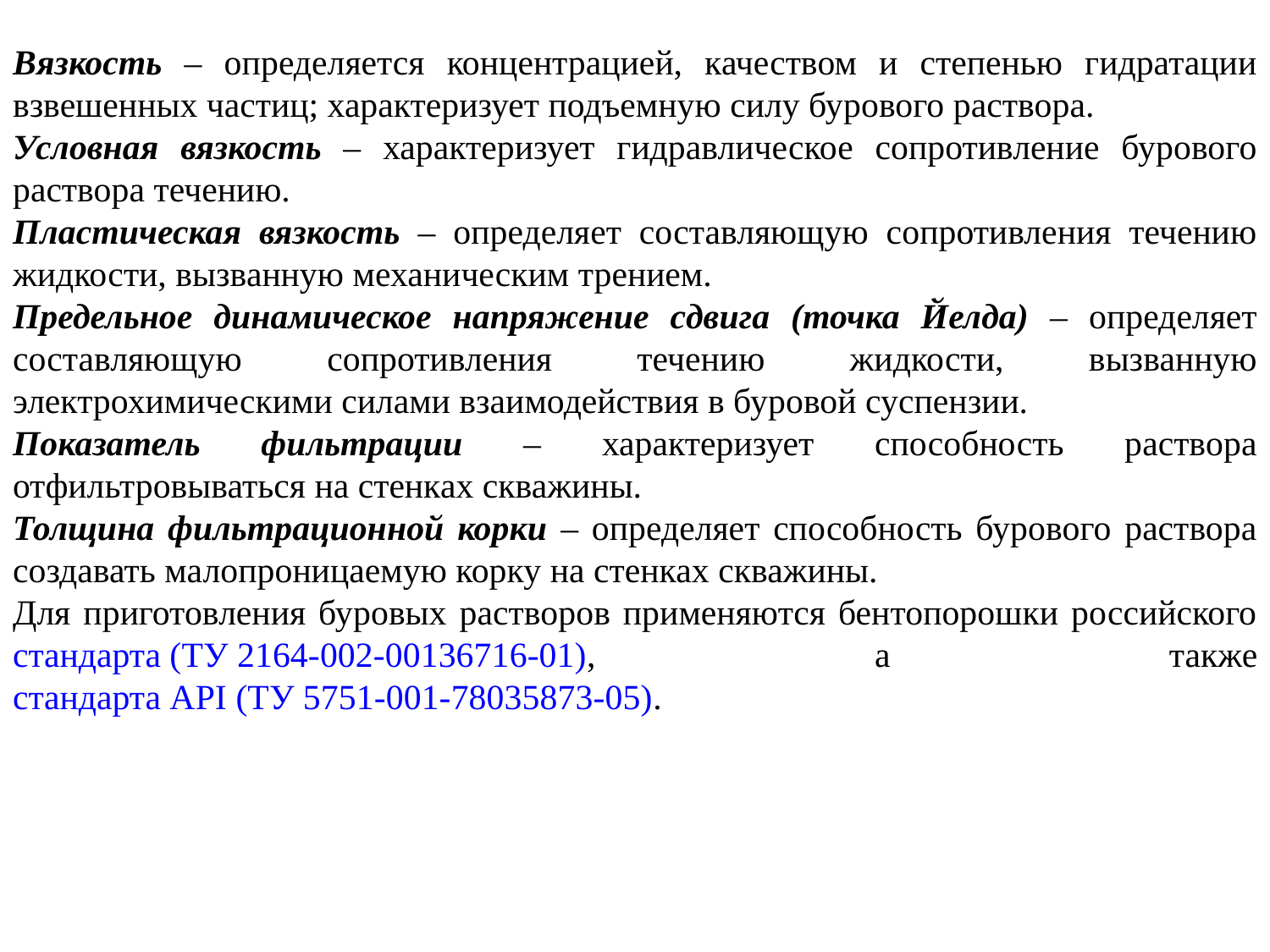

Вязкость – определяется концентрацией, качеством и степенью гидратации взвешенных частиц; характеризует подъемную силу бурового раствора.
Условная вязкость – характеризует гидравлическое сопротивление бурового раствора течению.
Пластическая вязкость – определяет составляющую сопротивления течению жидкости, вызванную механическим трением.
Предельное динамическое напряжение сдвига (точка Йелда) – определяет составляющую сопротивления течению жидкости, вызванную электрохимическими силами взаимодействия в буровой суспензии.
Показатель фильтрации – характеризует способность раствора отфильтровываться на стенках скважины.
Толщина фильтрационной корки – определяет способность бурового раствора создавать малопроницаемую корку на стенках скважины.
Для приготовления буровых растворов применяются бентопорошки российского стандарта (ТУ 2164-002-00136716-01), а также стандарта API (ТУ 5751-001-78035873-05).